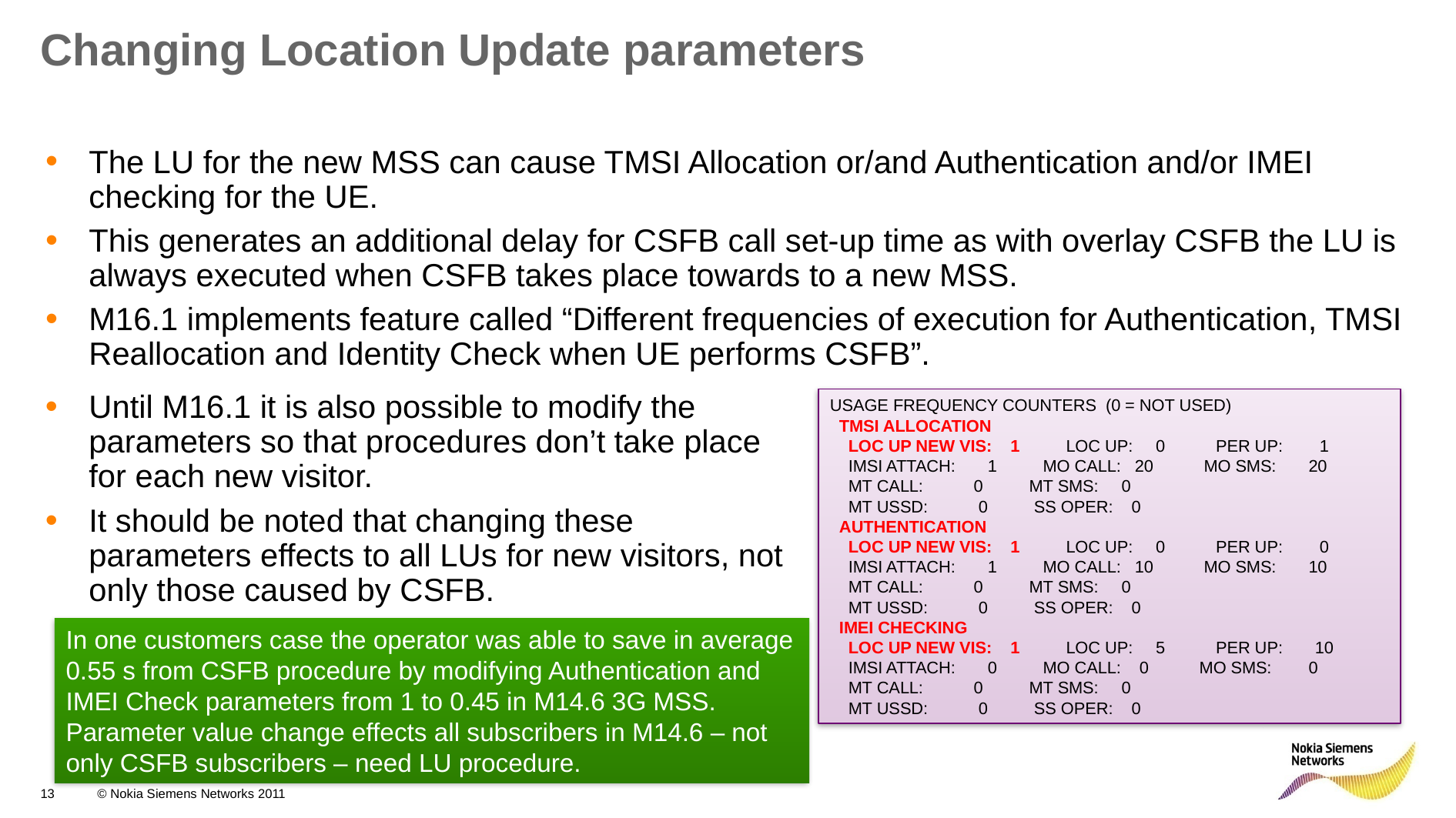

# Changing Location Update parameters
The LU for the new MSS can cause TMSI Allocation or/and Authentication and/or IMEI checking for the UE.
This generates an additional delay for CSFB call set-up time as with overlay CSFB the LU is always executed when CSFB takes place towards to a new MSS.
M16.1 implements feature called “Different frequencies of execution for Authentication, TMSI Reallocation and Identity Check when UE performs CSFB”.
USAGE FREQUENCY COUNTERS  (0 = NOT USED)
  TMSI ALLOCATION
    LOC UP NEW VIS:    1          LOC UP:     0           PER UP:        1
    IMSI ATTACH:       1          MO CALL:   20           MO SMS:       20
    MT CALL:           0          MT SMS:     0
    MT USSD:           0          SS OPER:    0
  AUTHENTICATION
    LOC UP NEW VIS:    1          LOC UP:     0           PER UP:        0
    IMSI ATTACH:       1          MO CALL:   10           MO SMS:       10
    MT CALL:           0          MT SMS:     0
    MT USSD:           0          SS OPER:    0
  IMEI CHECKING
    LOC UP NEW VIS:    1          LOC UP:     5           PER UP:       10
    IMSI ATTACH:       0          MO CALL:    0           MO SMS:        0
    MT CALL:           0          MT SMS:     0
    MT USSD:           0          SS OPER:    0
Until M16.1 it is also possible to modify the parameters so that procedures don’t take place for each new visitor.
It should be noted that changing these parameters effects to all LUs for new visitors, not only those caused by CSFB.
In one customers case the operator was able to save in average 0.55 s from CSFB procedure by modifying Authentication and IMEI Check parameters from 1 to 0.45 in M14.6 3G MSS. Parameter value change effects all subscribers in M14.6 – not only CSFB subscribers – need LU procedure.